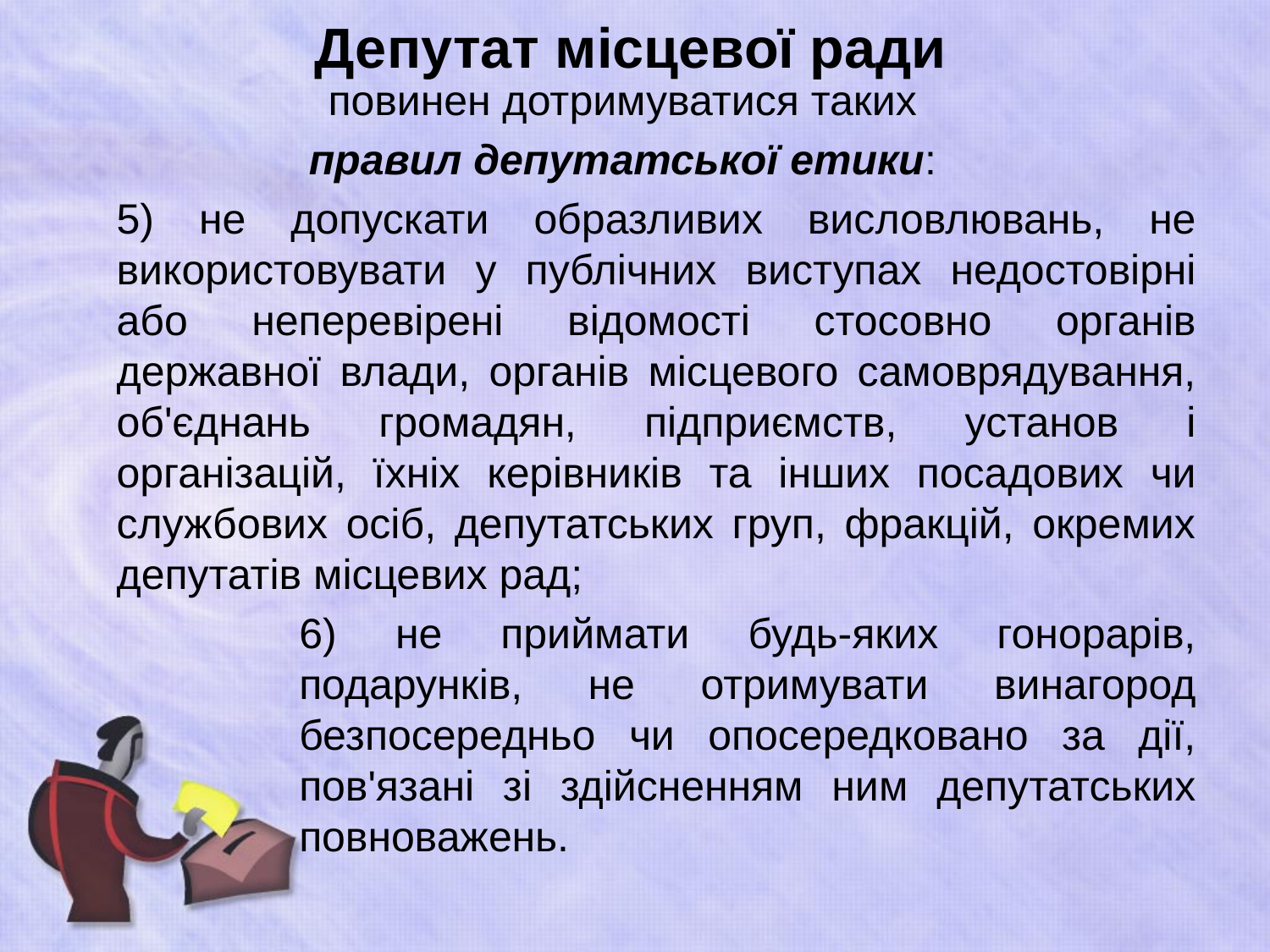

# Депутат місцевої ради
повинен дотримуватися таких
правил депутатської етики:
5) не допускати образливих висловлювань, не використовувати у публічних виступах недостовірні або неперевірені відомості стосовно органів державної влади, органів місцевого самоврядування, об'єднань громадян, підприємств, установ і організацій, їхніх керівників та інших посадових чи службових осіб, депутатських груп, фракцій, окремих депутатів місцевих рад;
6) не приймати будь-яких гонорарів, подарунків, не отримувати винагород безпосередньо чи опосередковано за дії, пов'язані зі здійсненням ним депутатських повноважень.